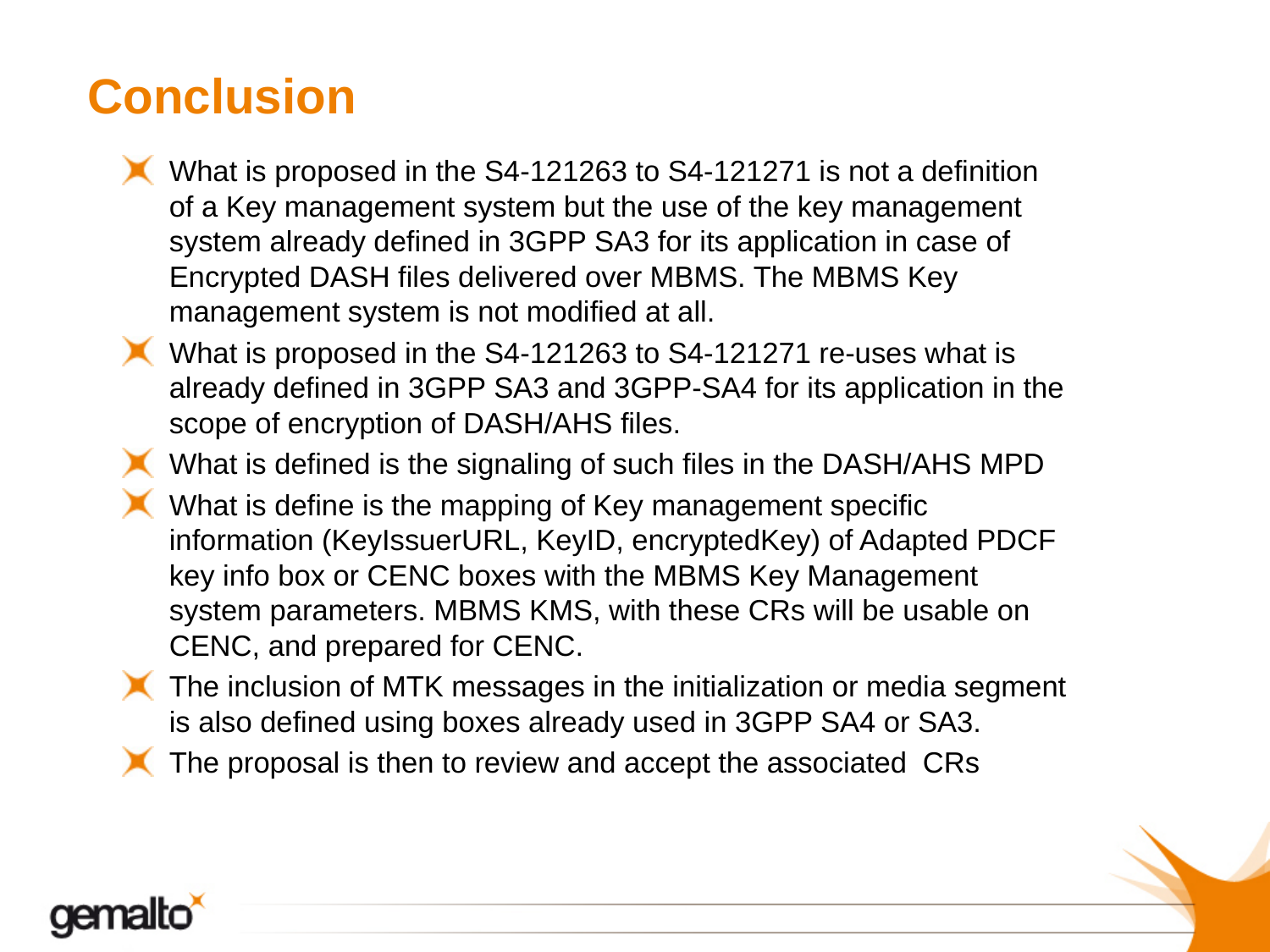

# Conclusion
What is proposed in the S4-121263 to S4-121271 is not a definition of a Key management system but the use of the key management system already defined in 3GPP SA3 for its application in case of Encrypted DASH files delivered over MBMS. The MBMS Key management system is not modified at all.
What is proposed in the S4-121263 to S4-121271 re-uses what is already defined in 3GPP SA3 and 3GPP-SA4 for its application in the scope of encryption of DASH/AHS files.
What is defined is the signaling of such files in the DASH/AHS MPD
What is define is the mapping of Key management specific information (KeyIssuerURL, KeyID, encryptedKey) of Adapted PDCF key info box or CENC boxes with the MBMS Key Management system parameters. MBMS KMS, with these CRs will be usable on CENC, and prepared for CENC.
The inclusion of MTK messages in the initialization or media segment is also defined using boxes already used in 3GPP SA4 or SA3.
The proposal is then to review and accept the associated  CRs